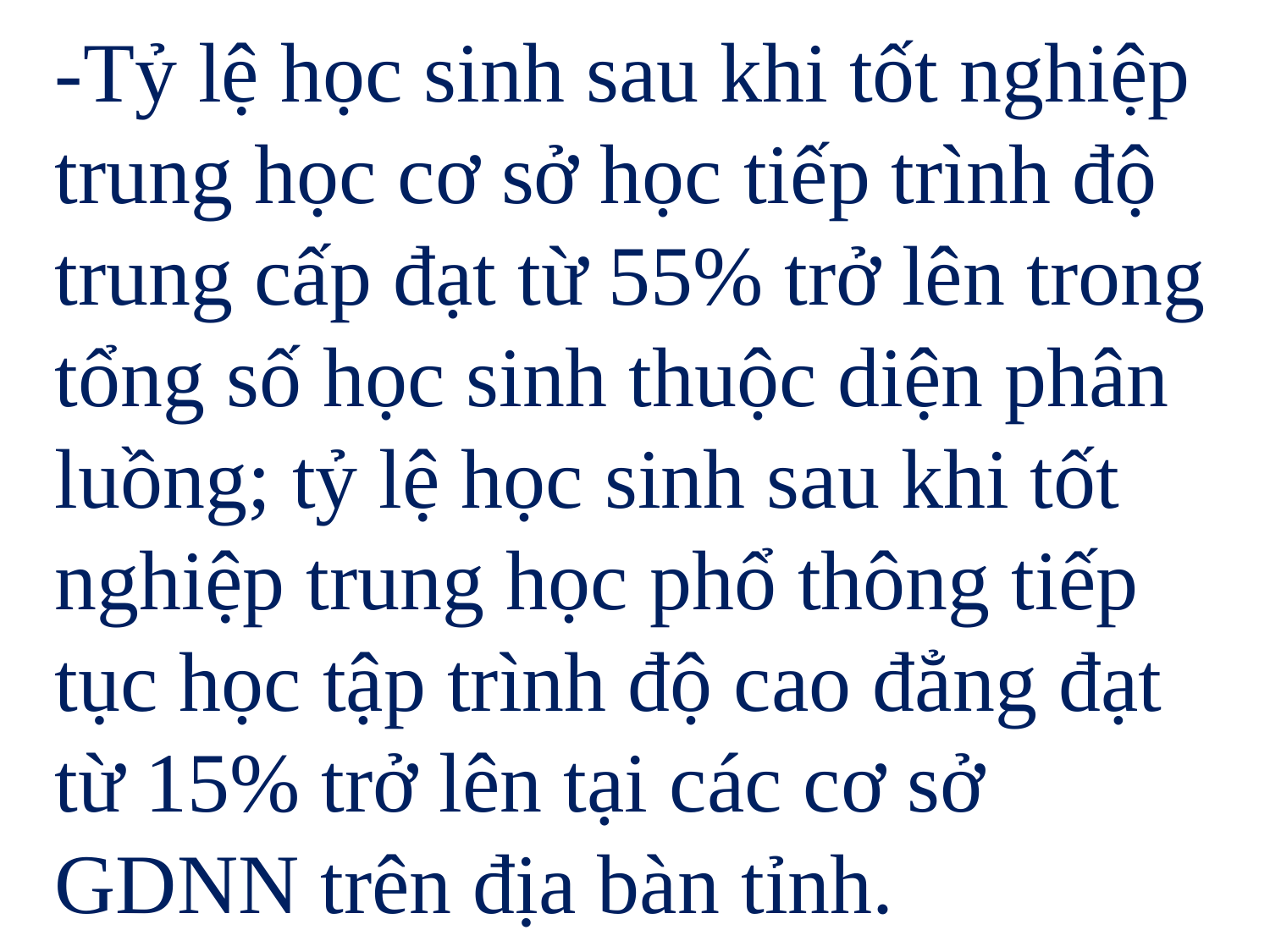

-Tỷ lệ học sinh sau khi tốt nghiệp trung học cơ sở học tiếp trình độ trung cấp đạt từ 55% trở lên trong tổng số học sinh thuộc diện phân luồng; tỷ lệ học sinh sau khi tốt nghiệp trung học phổ thông tiếp tục học tập trình độ cao đẳng đạt từ 15% trở lên tại các cơ sở GDNN trên địa bàn tỉnh.